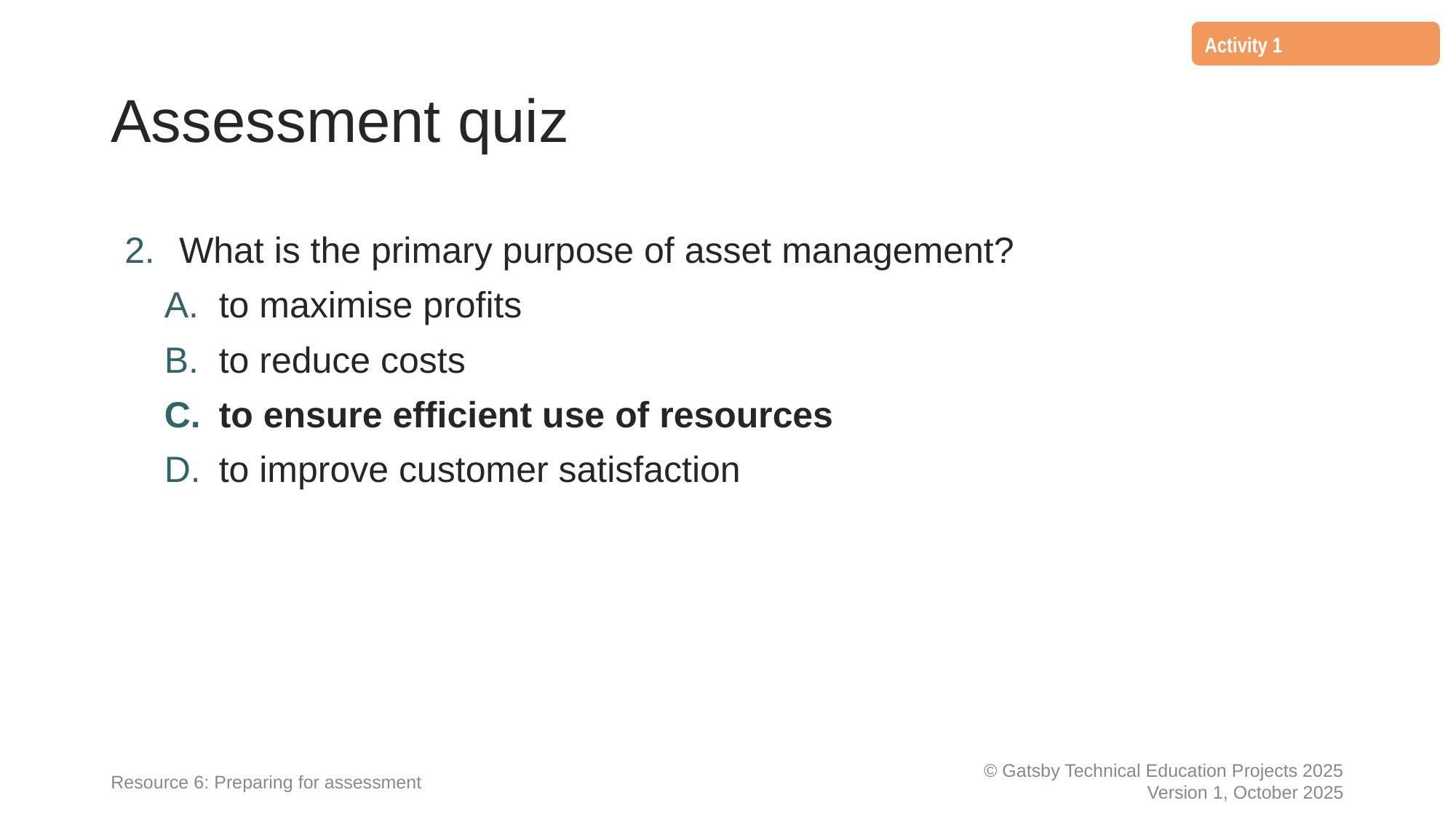

Activity 1
# Assessment quiz
What is the primary purpose of asset management?
to maximise profits
to reduce costs
to ensure efficient use of resources
to improve customer satisfaction
Resource 6: Preparing for assessment